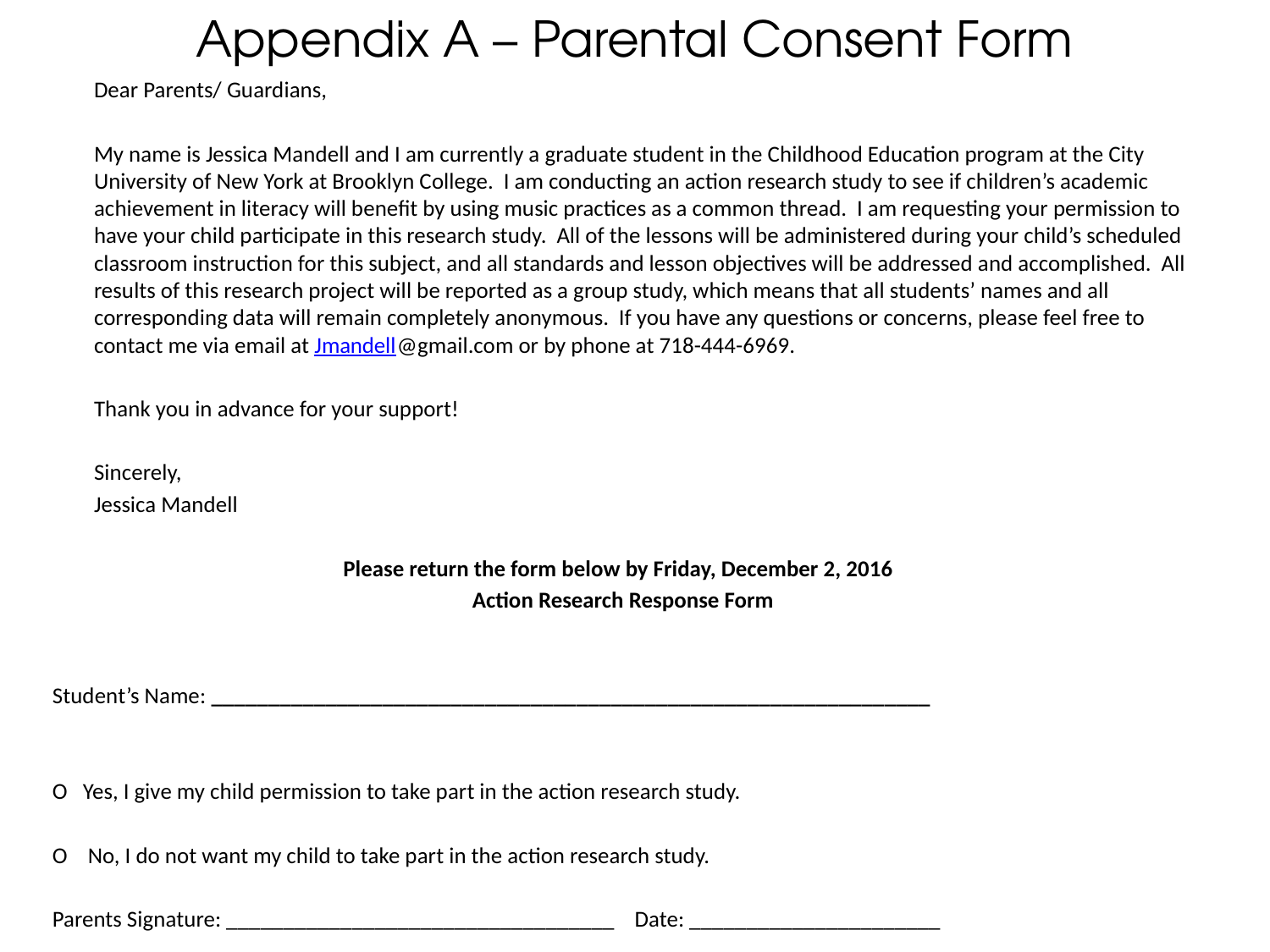

# Appendix A – Parental Consent Form
	Dear Parents/ Guardians,

	My name is Jessica Mandell and I am currently a graduate student in the Childhood Education program at the City University of New York at Brooklyn College.  I am conducting an action research study to see if children’s academic achievement in literacy will benefit by using music practices as a common thread.  I am requesting your permission to have your child participate in this research study.  All of the lessons will be administered during your child’s scheduled classroom instruction for this subject, and all standards and lesson objectives will be addressed and accomplished.  All results of this research project will be reported as a group study, which means that all students’ names and all corresponding data will remain completely anonymous.  If you have any questions or concerns, please feel free to contact me via email at Jmandell@gmail.com or by phone at 718-444-6969.

	Thank you in advance for your support!

	Sincerely,
	Jessica Mandell

Please return the form below by Friday, December 2, 2016
Action Research Response Form

Student’s Name: _______________________________________________________________

O   Yes, I give my child permission to take part in the action research study.

O    No, I do not want my child to take part in the action research study.

Parents Signature: __________________________________    Date: ______________________